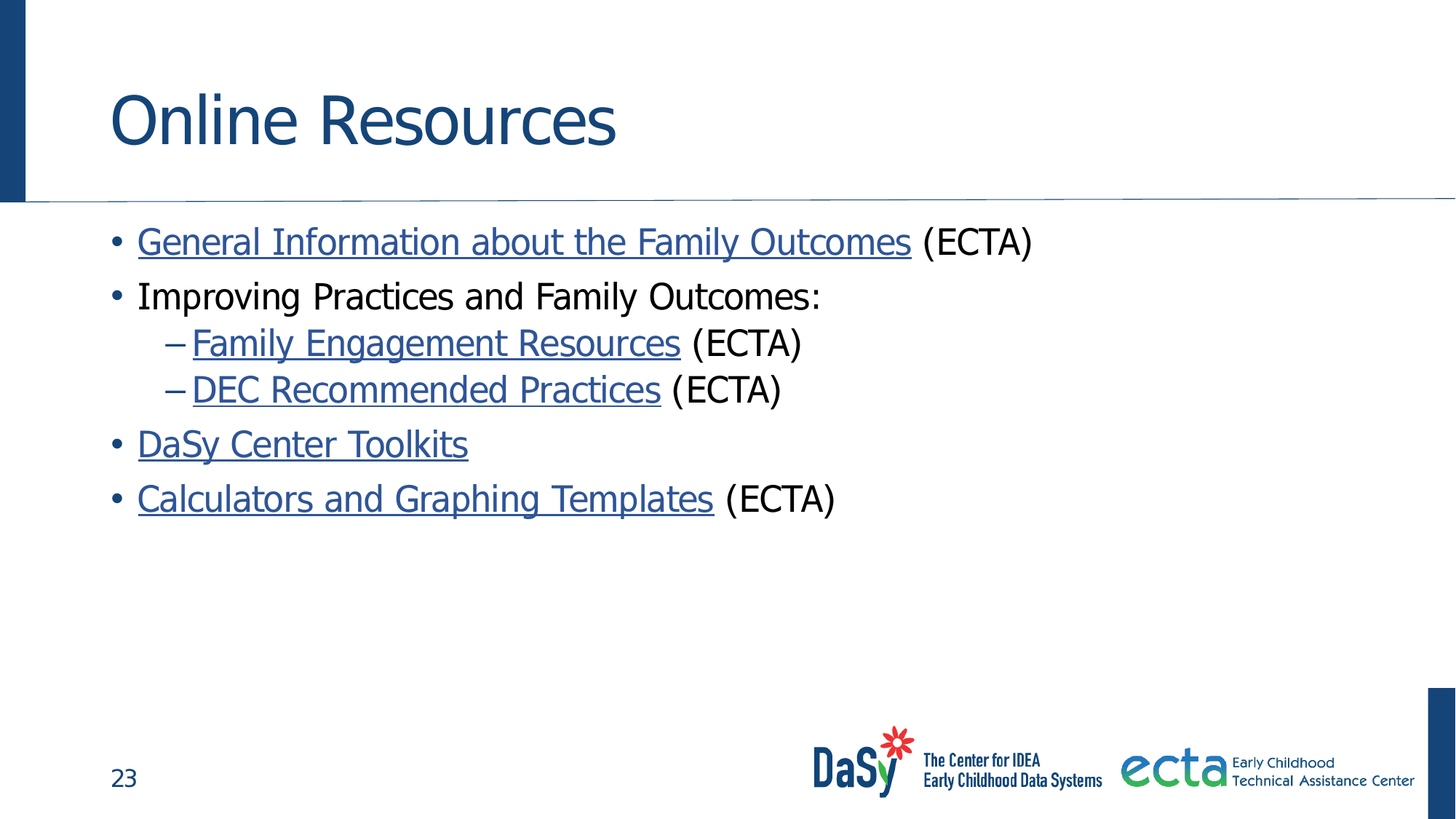

# Online Resources
General Information about the Family Outcomes (ECTA)
Improving Practices and Family Outcomes:
Family Engagement Resources (ECTA)
DEC Recommended Practices (ECTA)
DaSy Center Toolkits
Calculators and Graphing Templates (ECTA)